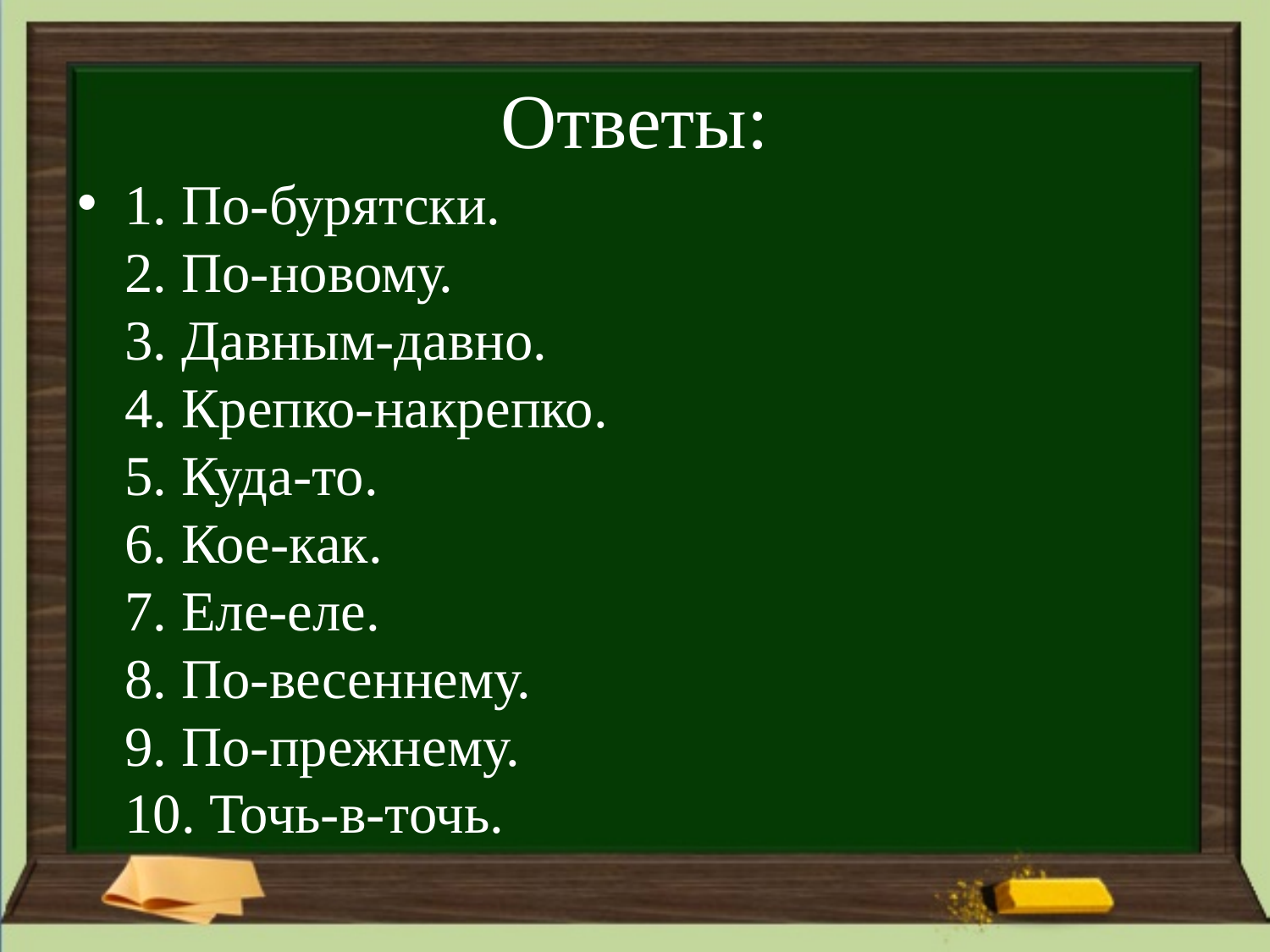

# Ответы:
1. По-бурятски.
2. По-новому.
3. Давным-давно.
4. Крепко-накрепко.
5. Куда-то.
6. Кое-как.
7. Еле-еле.
8. По-весеннему.
9. По-прежнему.
10. Точь-в-точь.